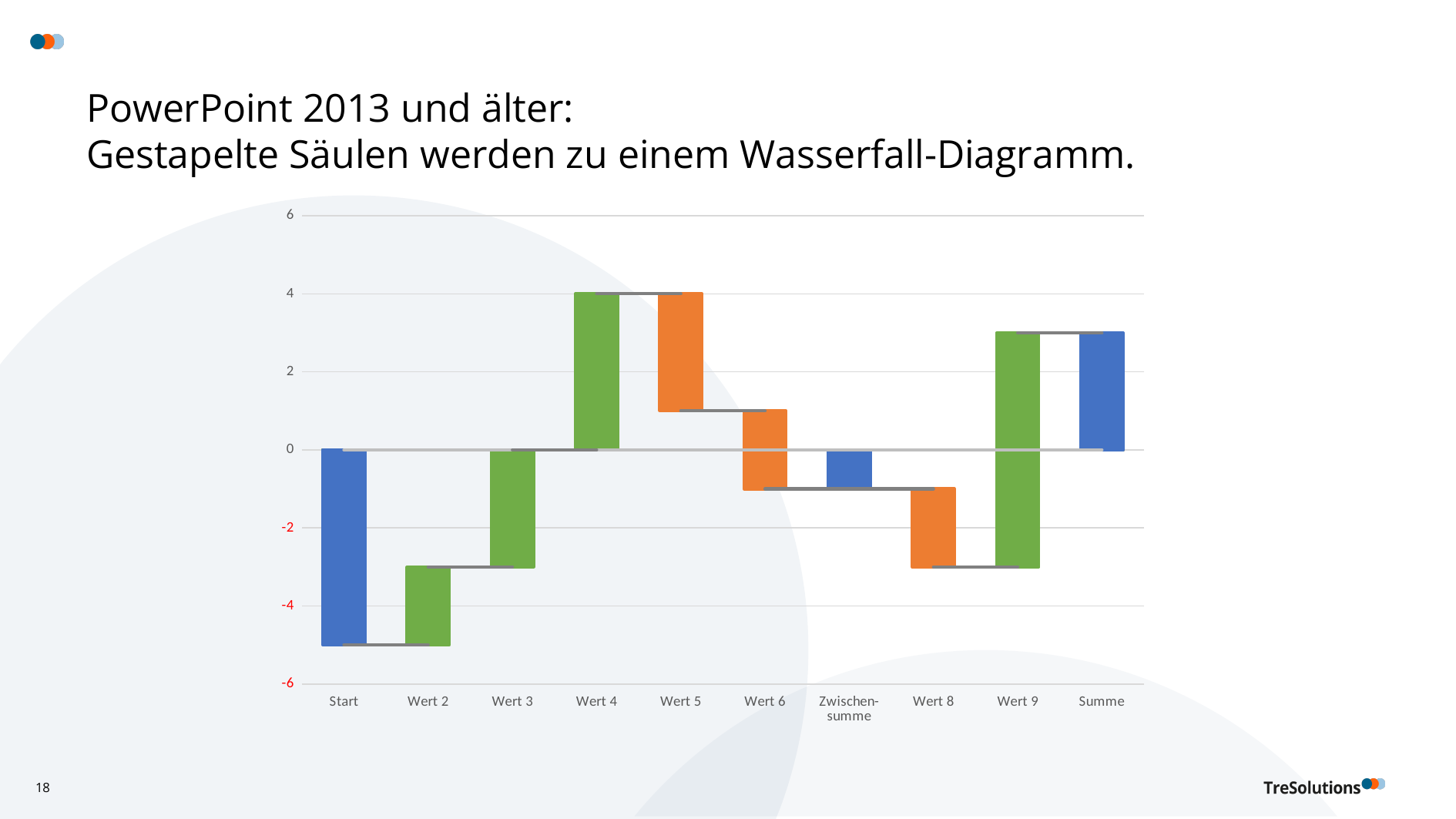

# PowerPoint 2013 und älter: Gestapelte Säulen werden zu einem Wasserfall-Diagramm.

[unsupported chart]

18